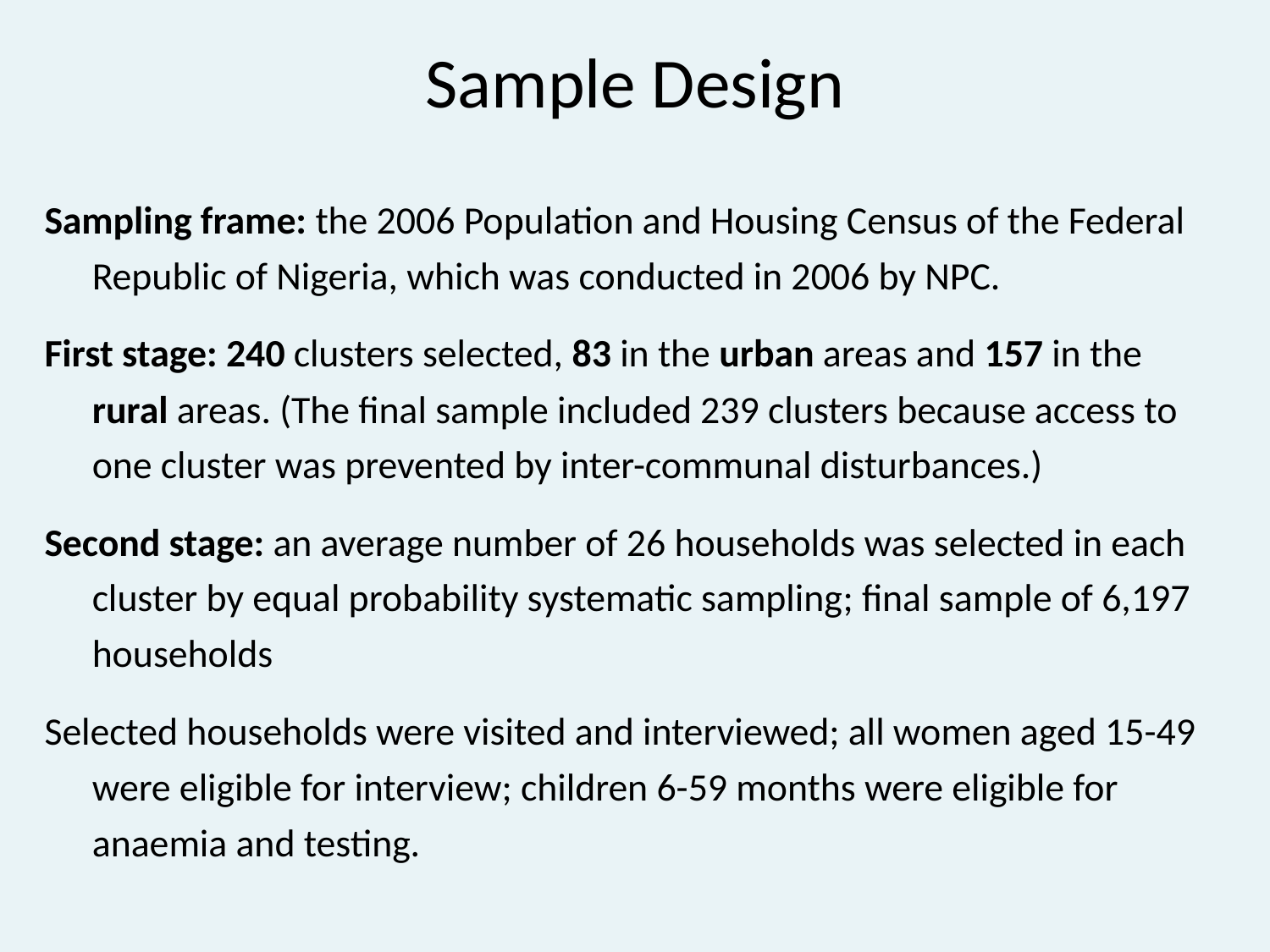

# Sample Design
Sampling frame: the 2006 Population and Housing Census of the Federal Republic of Nigeria, which was conducted in 2006 by NPC.
First stage: 240 clusters selected, 83 in the urban areas and 157 in the rural areas. (The final sample included 239 clusters because access to one cluster was prevented by inter-communal disturbances.)
Second stage: an average number of 26 households was selected in each cluster by equal probability systematic sampling; final sample of 6,197 households
Selected households were visited and interviewed; all women aged 15-49 were eligible for interview; children 6-59 months were eligible for anaemia and testing.